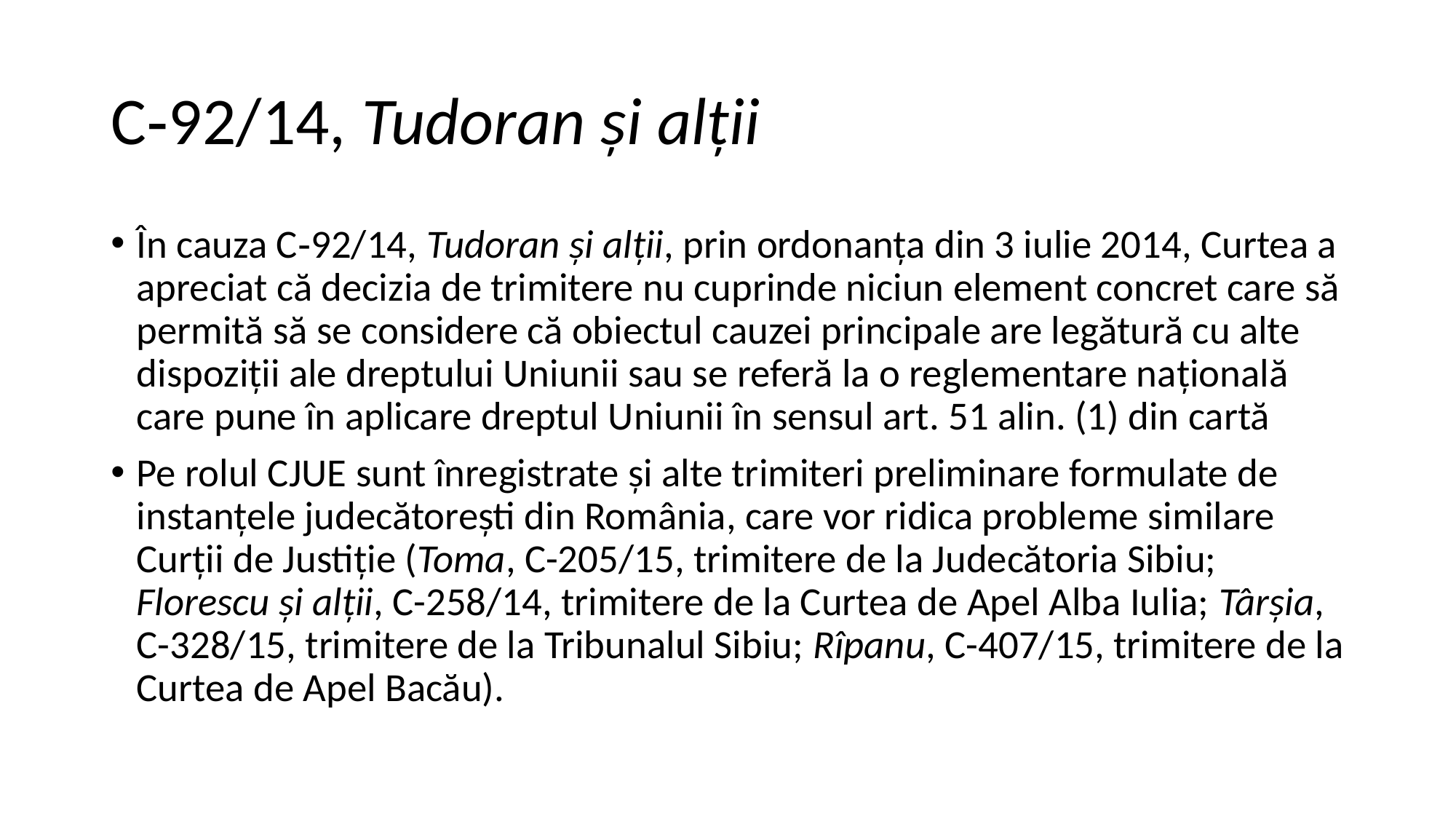

# C‑92/14, Tudoran şi alţii
În cauza C‑92/14, Tudoran şi alţii, prin ordonanţa din 3 iulie 2014, Curtea a apreciat că decizia de trimitere nu cuprinde niciun element concret care să permită să se considere că obiectul cauzei principale are legătură cu alte dispoziţii ale dreptului Uniunii sau se referă la o reglementare naţională care pune în aplicare dreptul Uniunii în sensul art. 51 alin. (1) din cartă
Pe rolul CJUE sunt înregistrate şi alte trimiteri preliminare formulate de instanţele judecătoreşti din România, care vor ridica probleme similare Curţii de Justiţie (Toma, C-205/15, trimitere de la Judecătoria Sibiu; Florescu şi alţii, C-258/14, trimitere de la Curtea de Apel Alba Iulia; Târşia, C-328/15, trimitere de la Tribunalul Sibiu; Rîpanu, C-407/15, trimitere de la Curtea de Apel Bacău).